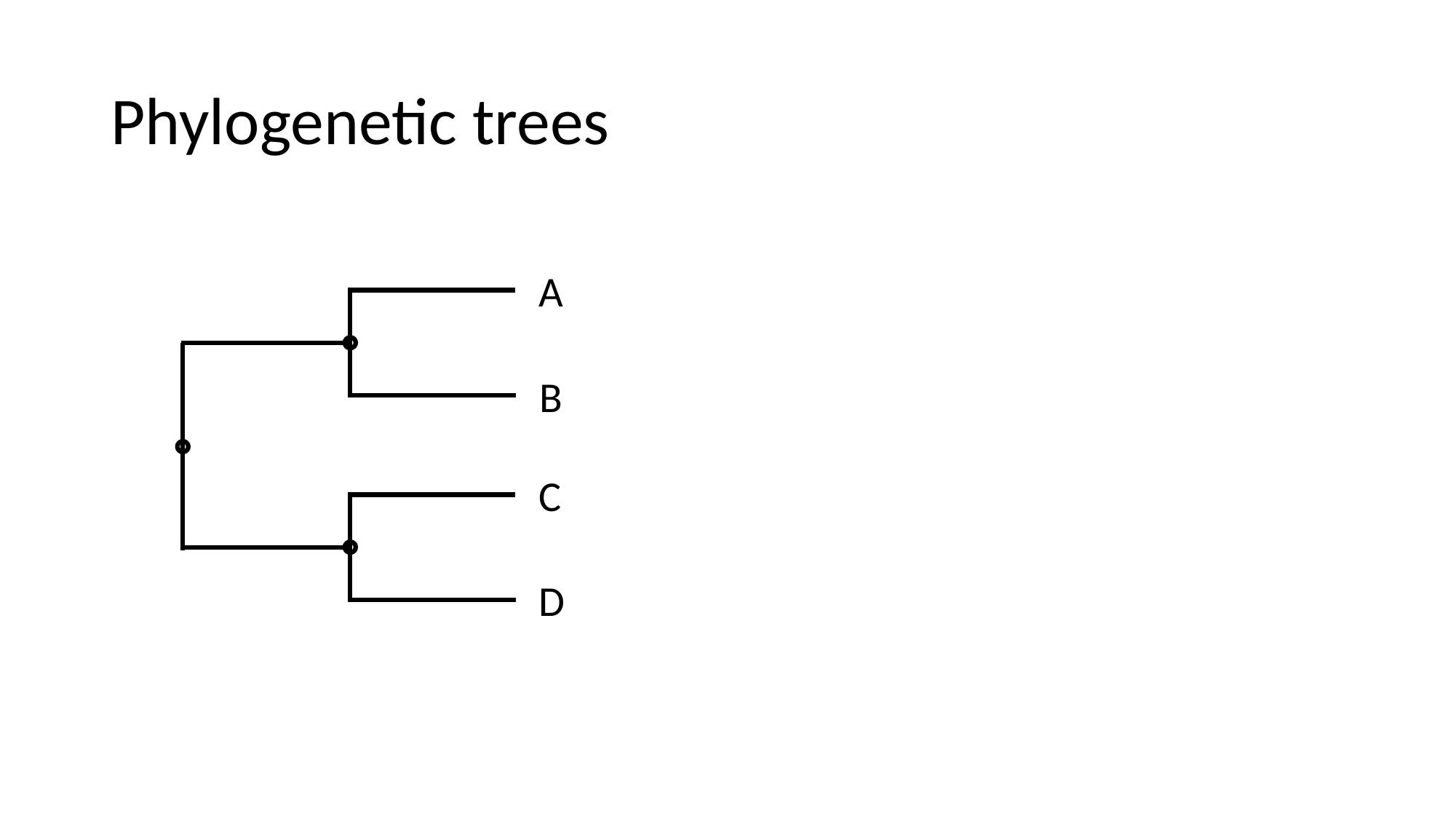

# Phylogenetic trees
A

B

C

D